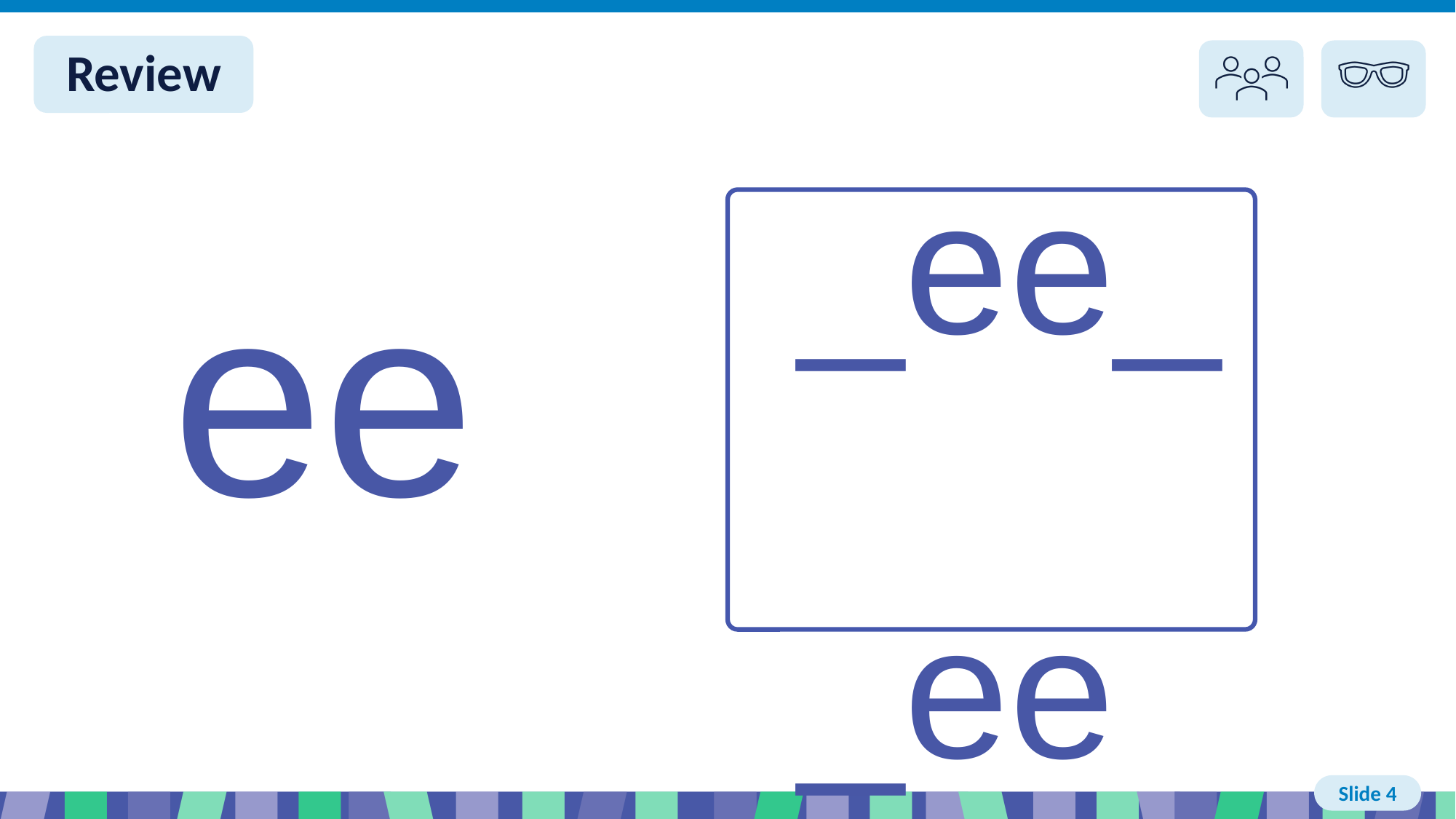

# Slide 4 I do
_ee_
_ee

 ee